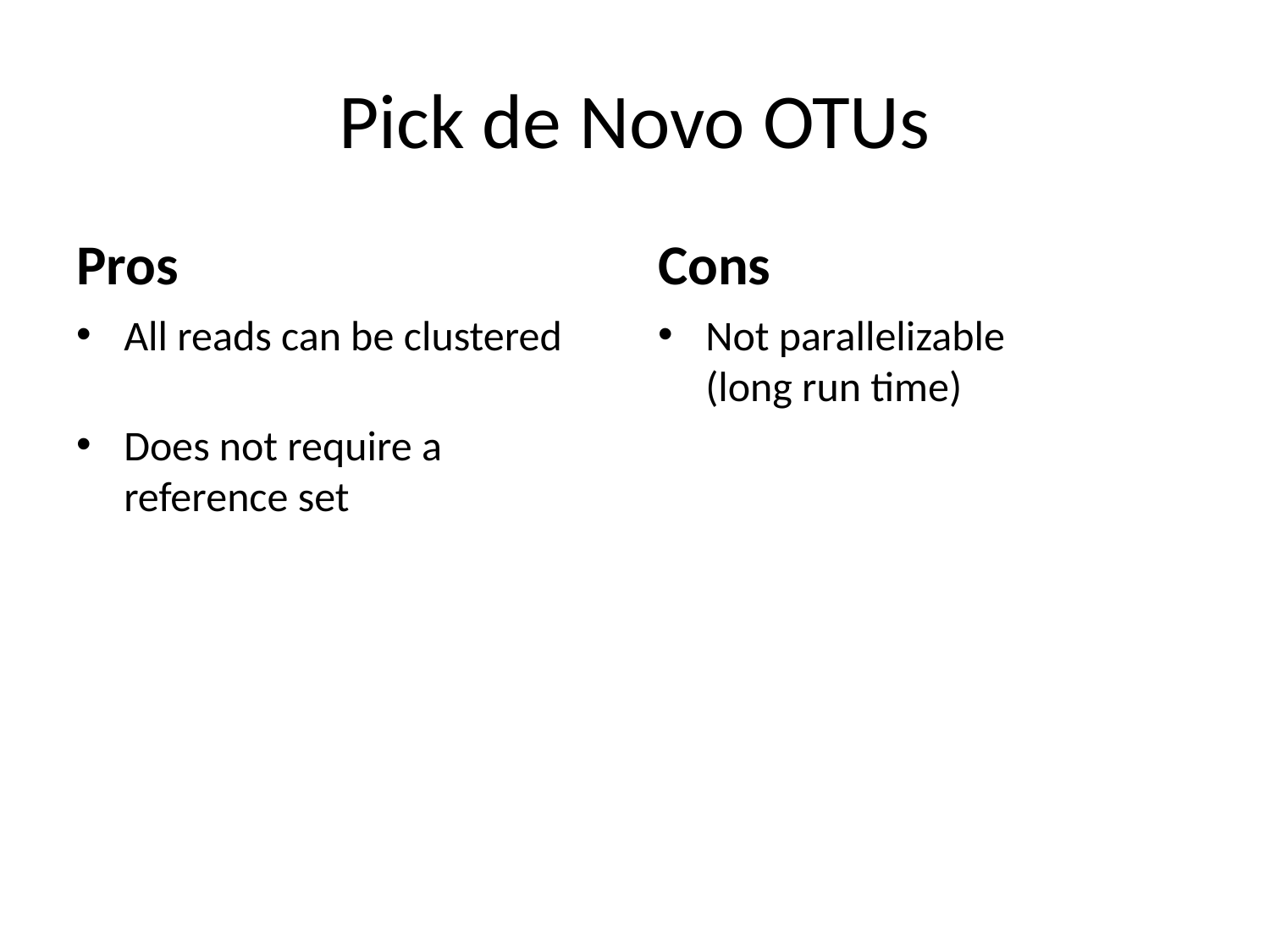

# Pick de Novo OTUs
Pros
Cons
All reads can be clustered
Does not require a reference set
Not parallelizable
(long run time)